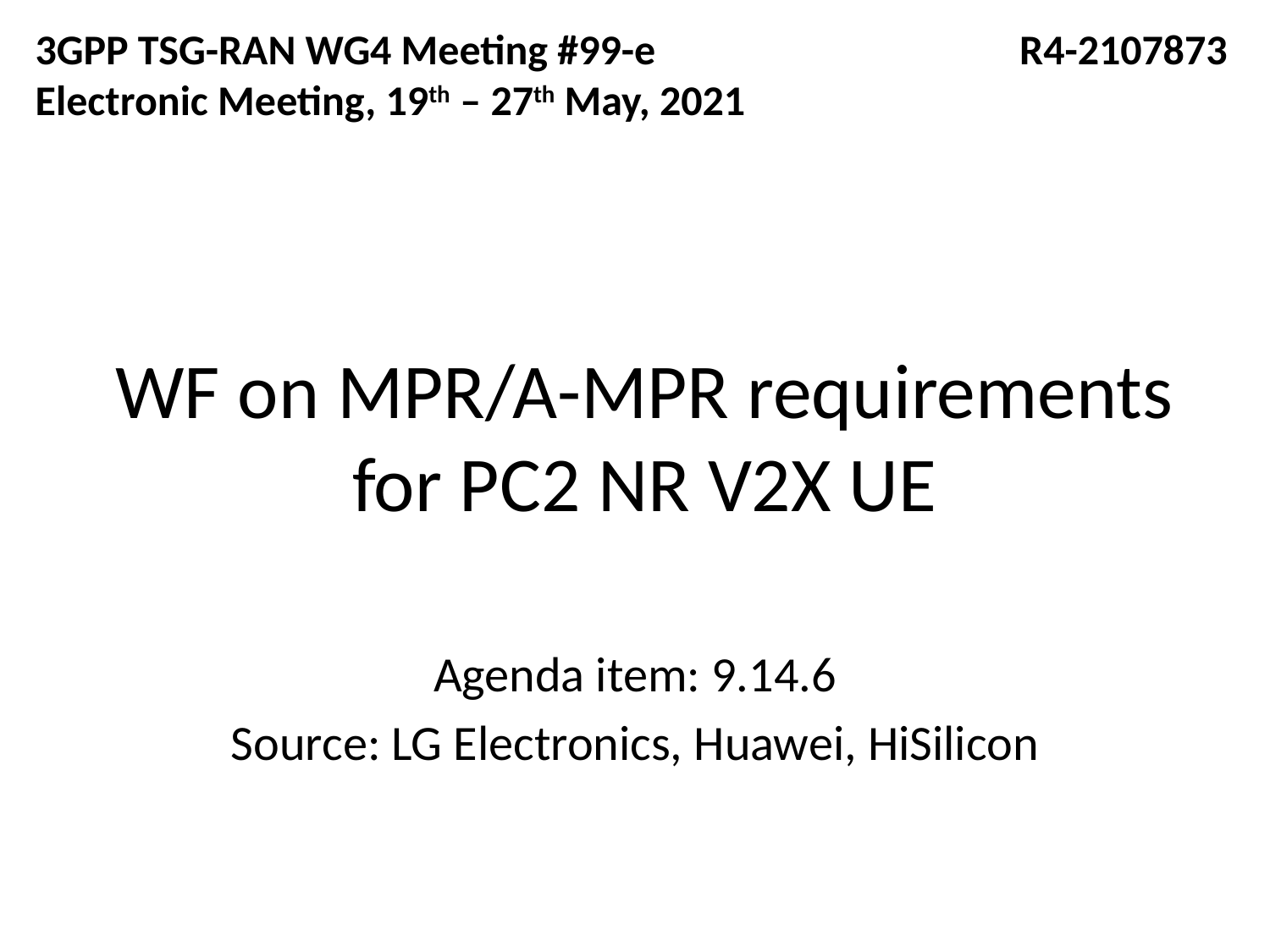

3GPP TSG-RAN WG4 Meeting #99-e	                        	          R4-2107873
Electronic Meeting, 19th – 27th May, 2021
# WF on MPR/A-MPR requirements for PC2 NR V2X UE
Agenda item: 9.14.6
Source: LG Electronics, Huawei, HiSilicon